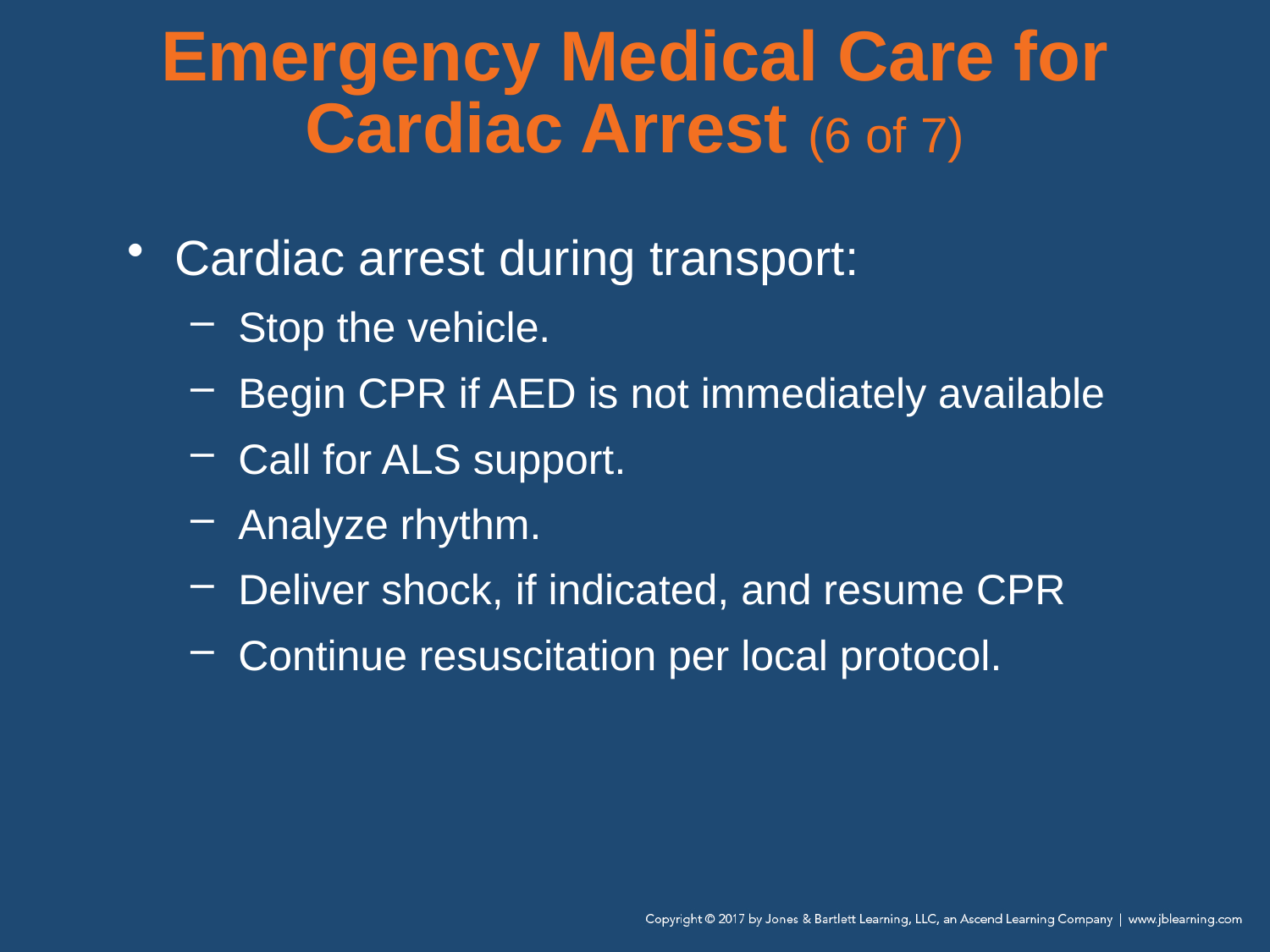

# Emergency Medical Care for Cardiac Arrest (6 of 7)
Cardiac arrest during transport:
Stop the vehicle.
Begin CPR if AED is not immediately available
Call for ALS support.
Analyze rhythm.
Deliver shock, if indicated, and resume CPR
Continue resuscitation per local protocol.